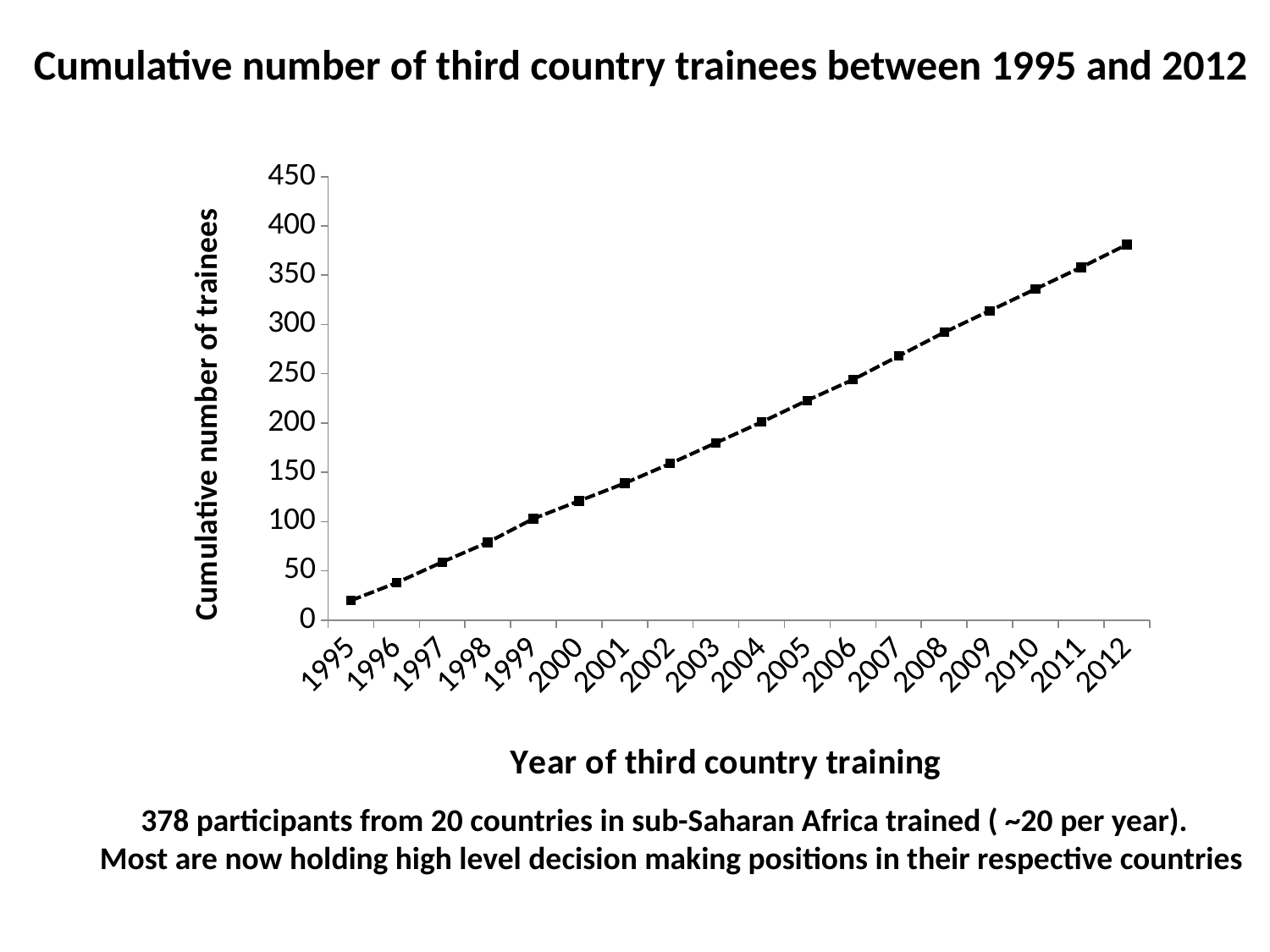

Cumulative number of third country trainees between 1995 and 2012

### Chart

| Category | No |
|---|---|
| 1995.0 | 20.0 |
| 1996.0 | 38.0 |
| 1997.0 | 59.0 |
| 1998.0 | 79.0 |
| 1999.0 | 103.0 |
| 2000.0 | 121.0 |
| 2001.0 | 139.0 |
| 2002.0 | 159.0 |
| 2003.0 | 180.0 |
| 2004.0 | 201.0 |
| 2005.0 | 223.0 |
| 2006.0 | 244.0 |
| 2007.0 | 268.0 |
| 2008.0 | 292.0 |
| 2009.0 | 314.0 |
| 2010.0 | 336.0 |
| 2011.0 | 358.0 |
| 2012.0 | 381.0 |
378 participants from 20 countries in sub-Saharan Africa trained ( ~20 per year).
Most are now holding high level decision making positions in their respective countries